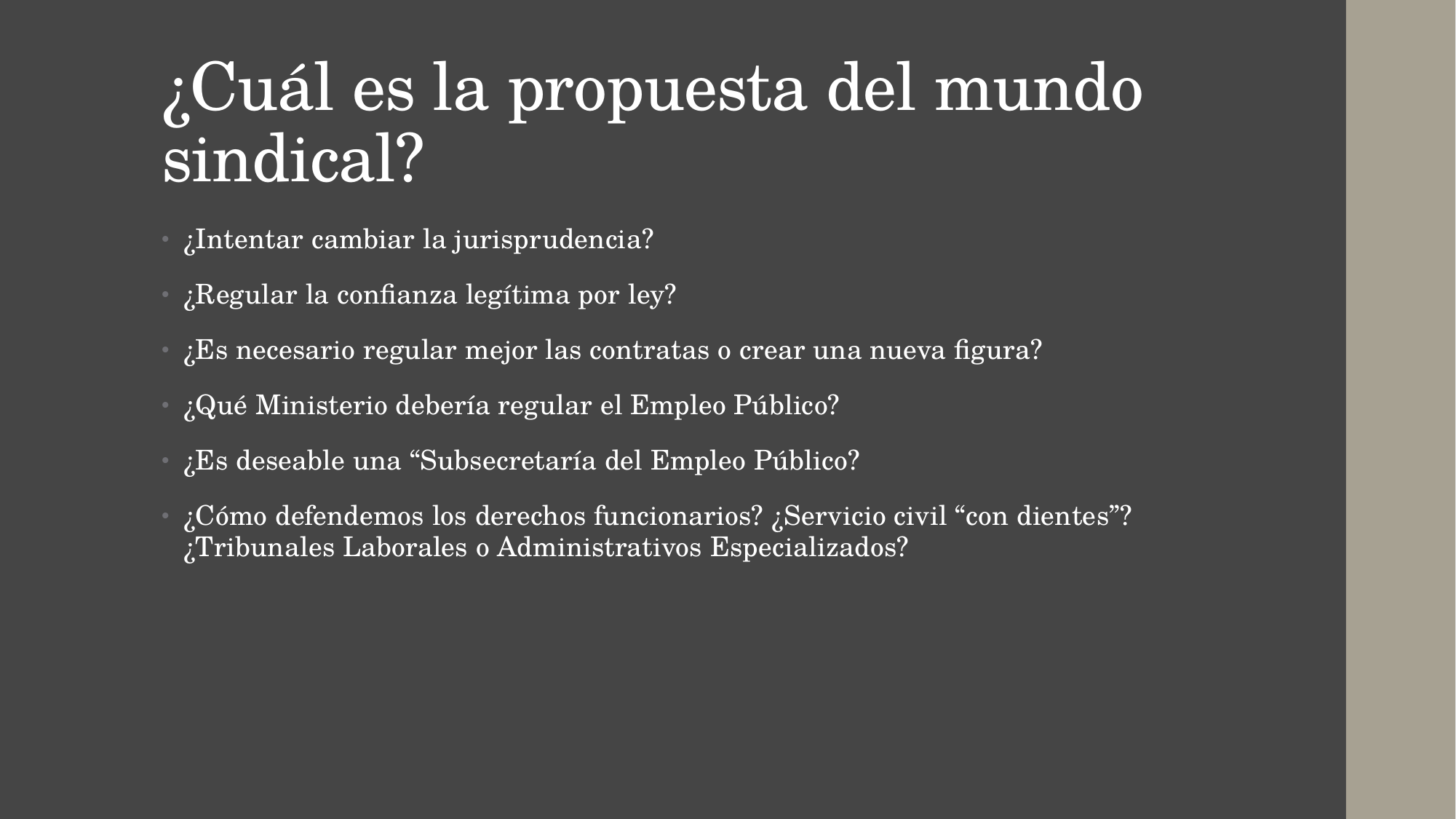

# ¿Cuál es la propuesta del mundo sindical?
¿Intentar cambiar la jurisprudencia?
¿Regular la confianza legítima por ley?
¿Es necesario regular mejor las contratas o crear una nueva figura?
¿Qué Ministerio debería regular el Empleo Público?
¿Es deseable una “Subsecretaría del Empleo Público?
¿Cómo defendemos los derechos funcionarios? ¿Servicio civil “con dientes”? ¿Tribunales Laborales o Administrativos Especializados?